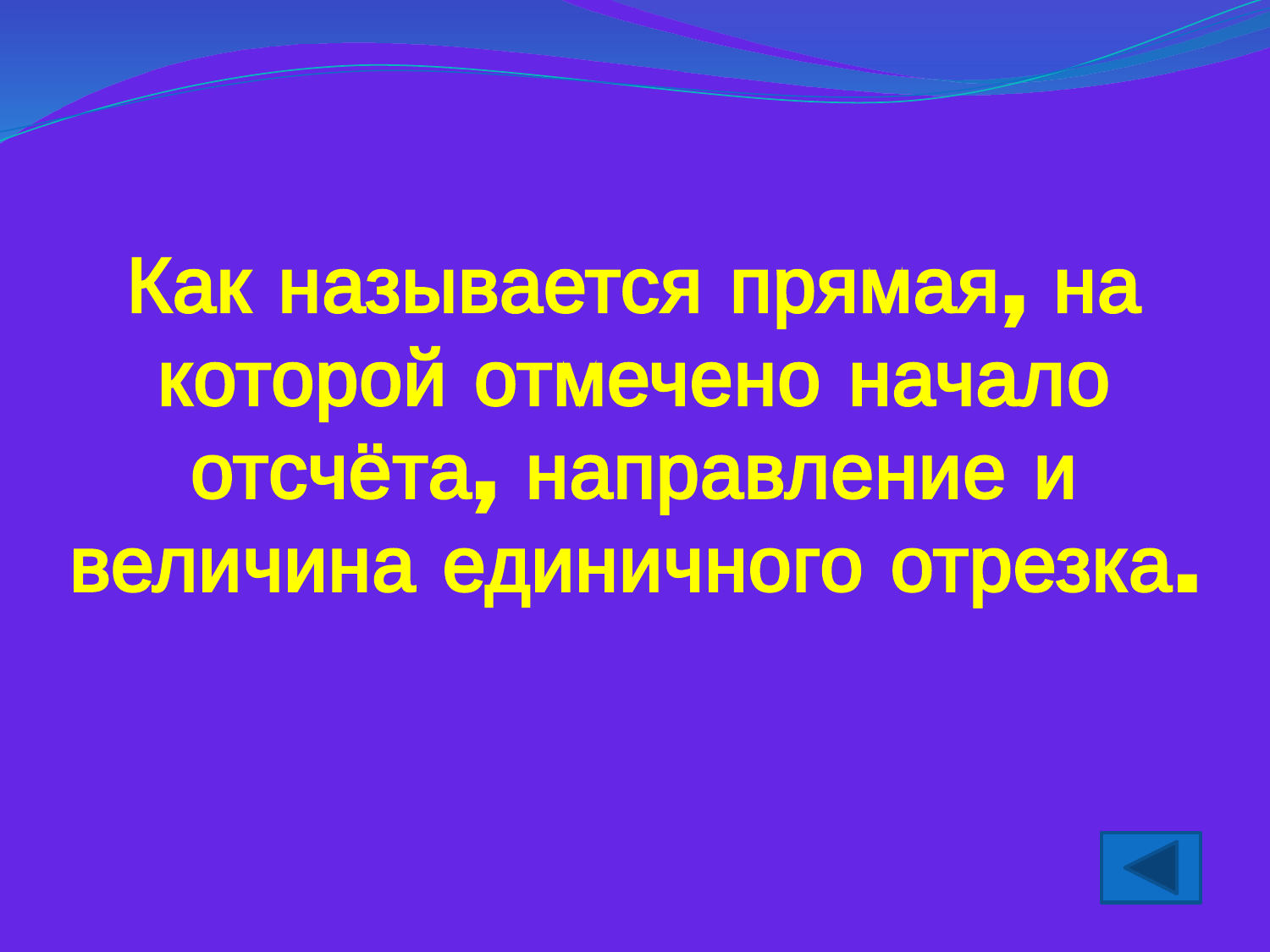

Как называется прямая, на которой отмечено начало отсчёта, направление и величина единичного отрезка.